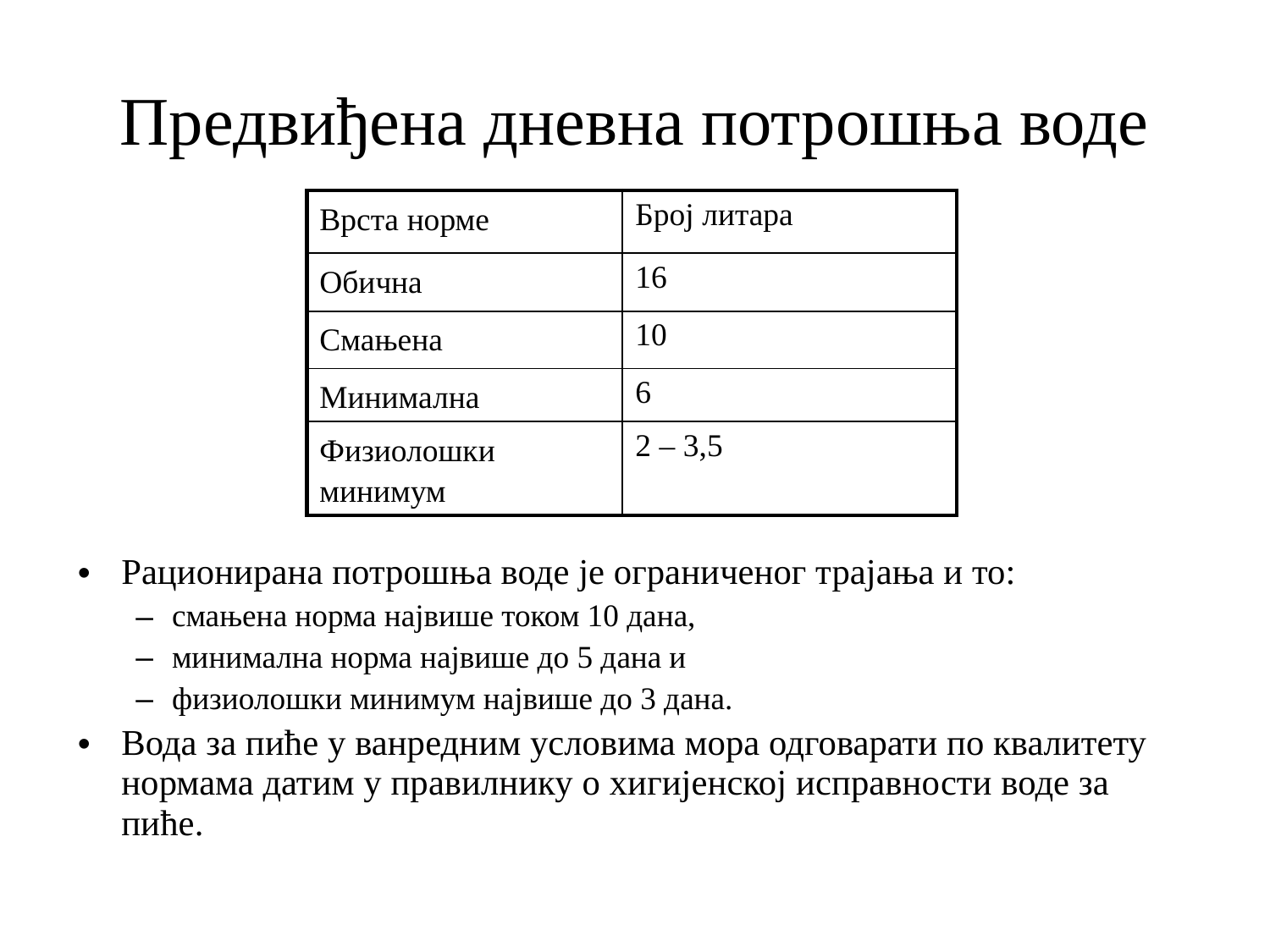

# Предвиђена дневна потрошња воде
| Врста норме | Број литара |
| --- | --- |
| Обична | 16 |
| Смањена | 10 |
| Минимална | 6 |
| Физиолошки минимум | 2 – 3,5 |
Рационирана потрошња воде је ограниченог трајања и то:
смањена норма највише током 10 дана,
минимална норма највише до 5 дана и
физиолошки минимум највише до 3 дана.
Вода за пиће у ванредним условима мора одговарати по квалитету нормама датим у правилнику о хигијенској исправности воде за пиће.